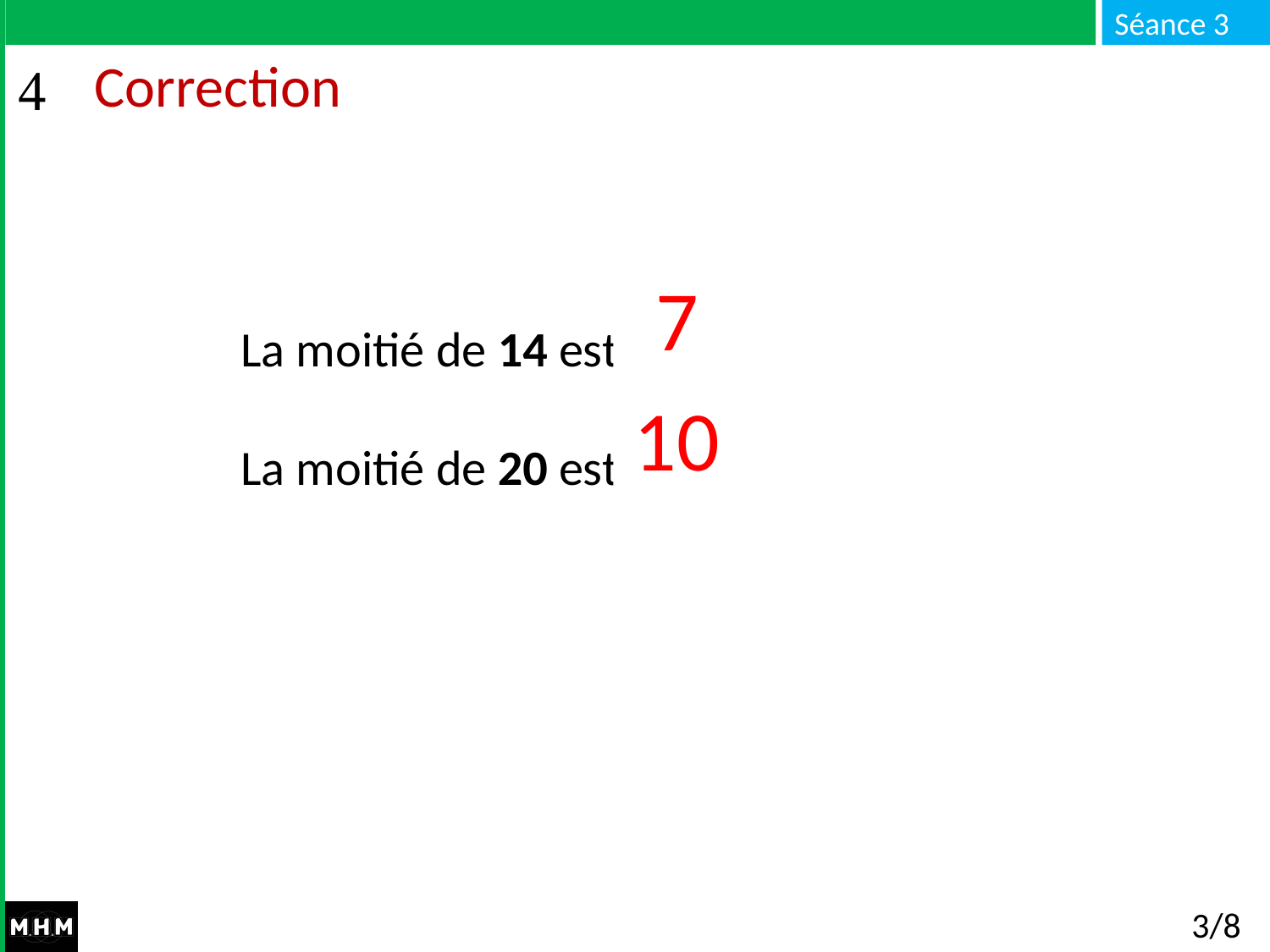

# Correction
La moitié de 14 est : …
La moitié de 20 est : …

7
10
3/8